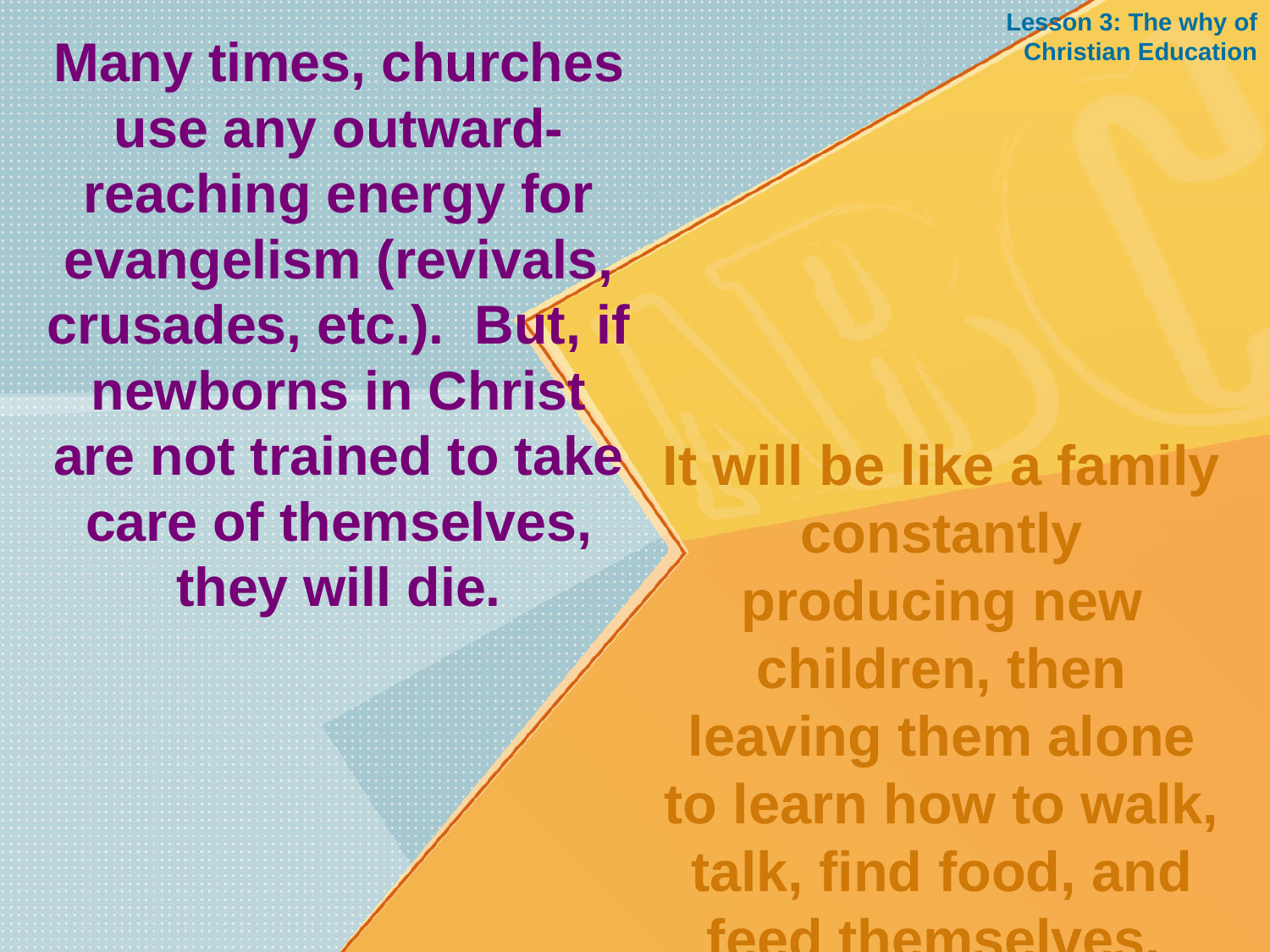

Lesson 3: The why of Christian Education
Many times, churches use any outward-reaching energy for evangelism (revivals, crusades, etc.).  But, if newborns in Christ are not trained to take care of themselves, they will die.
It will be like a family constantly producing new children, then leaving them alone to learn how to walk, talk, find food, and feed themselves.